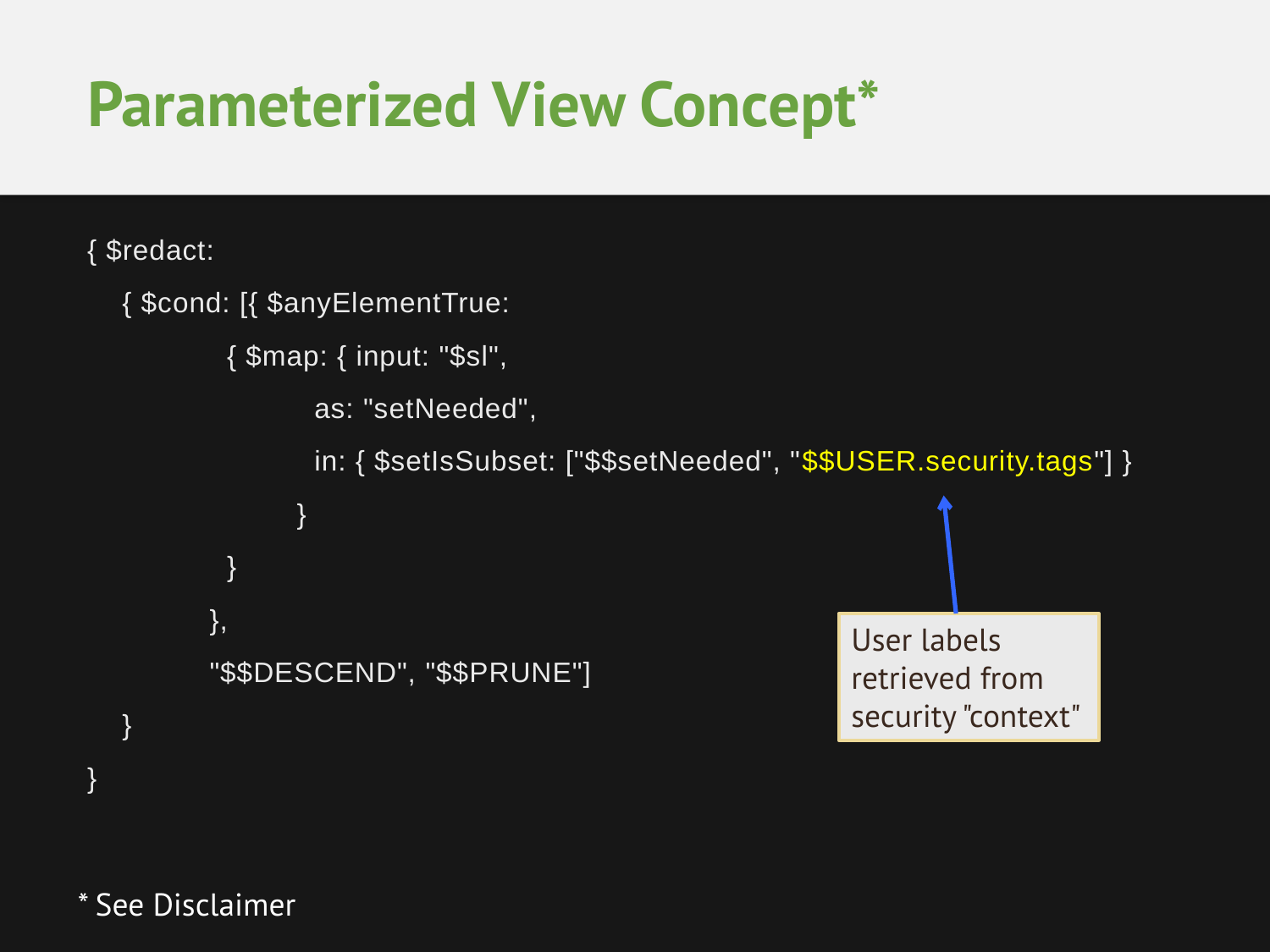

# Parameterized View Concept*
{ $redact:
    { $cond: [{ $anyElementTrue:
                { $map: { input: "$sl",
                          as: "setNeeded",
                          in: { $setIsSubset: ["$$setNeeded", "$$USER.security.tags"] }
                        }
                }
              },
              "$$DESCEND", "$$PRUNE"]
    }
}
User labels retrieved from security "context"
* See Disclaimer